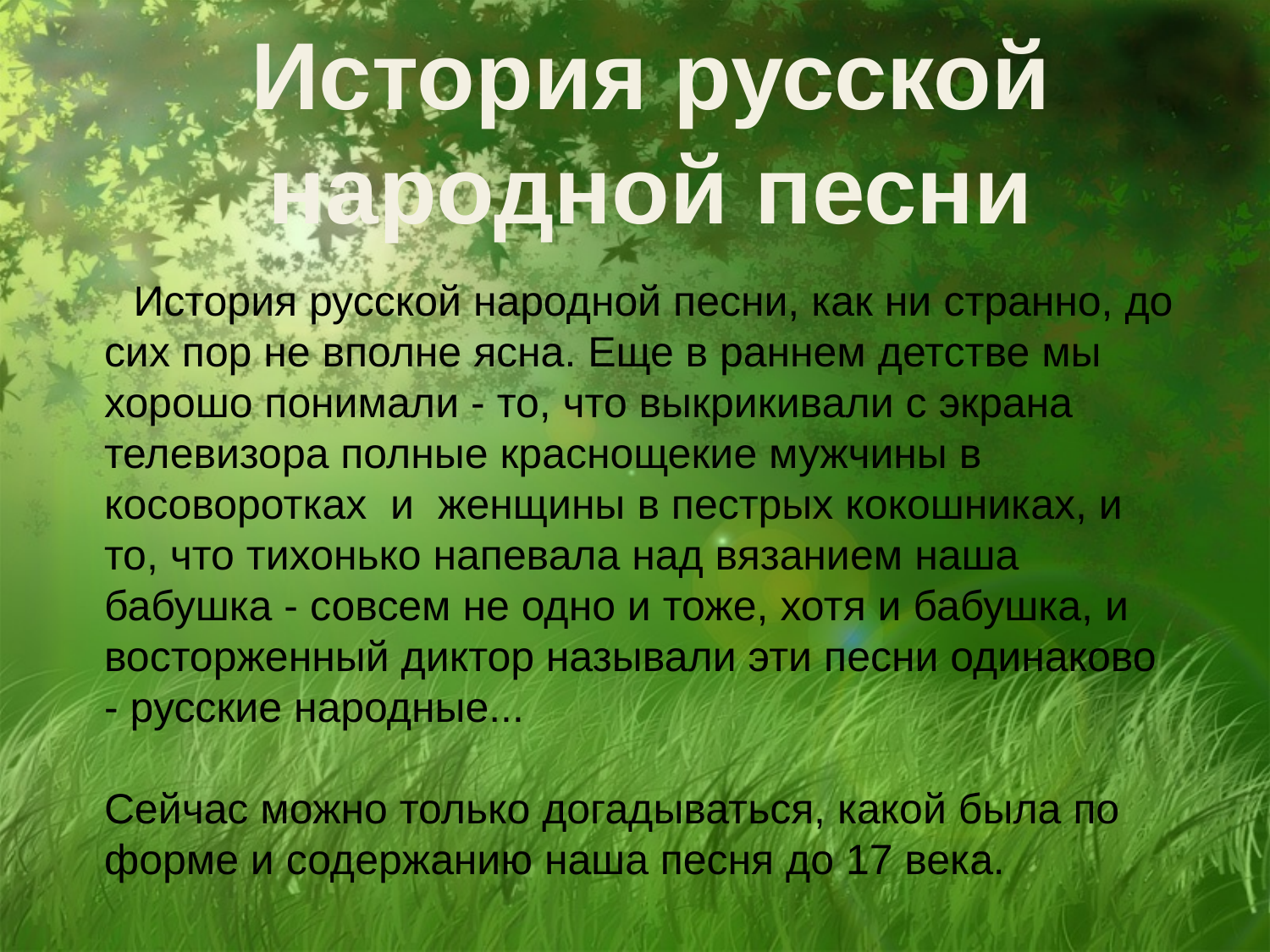

# История русской народной песни
      История русской народной песни, как ни странно, до сих пор не вполне ясна. Еще в раннем детстве мы хорошо понимали - то, что выкрикивали с экрана телевизора полные краснощекие мужчины в косоворотках  и  женщины в пестрых кокошниках, и то, что тихонько напевала над вязанием наша бабушка - совсем не одно и тоже, хотя и бабушка, и восторженный диктор называли эти песни одинаково - русские народные... 
Сейчас можно только догадываться, какой была по форме и содержанию наша песня до 17 века.